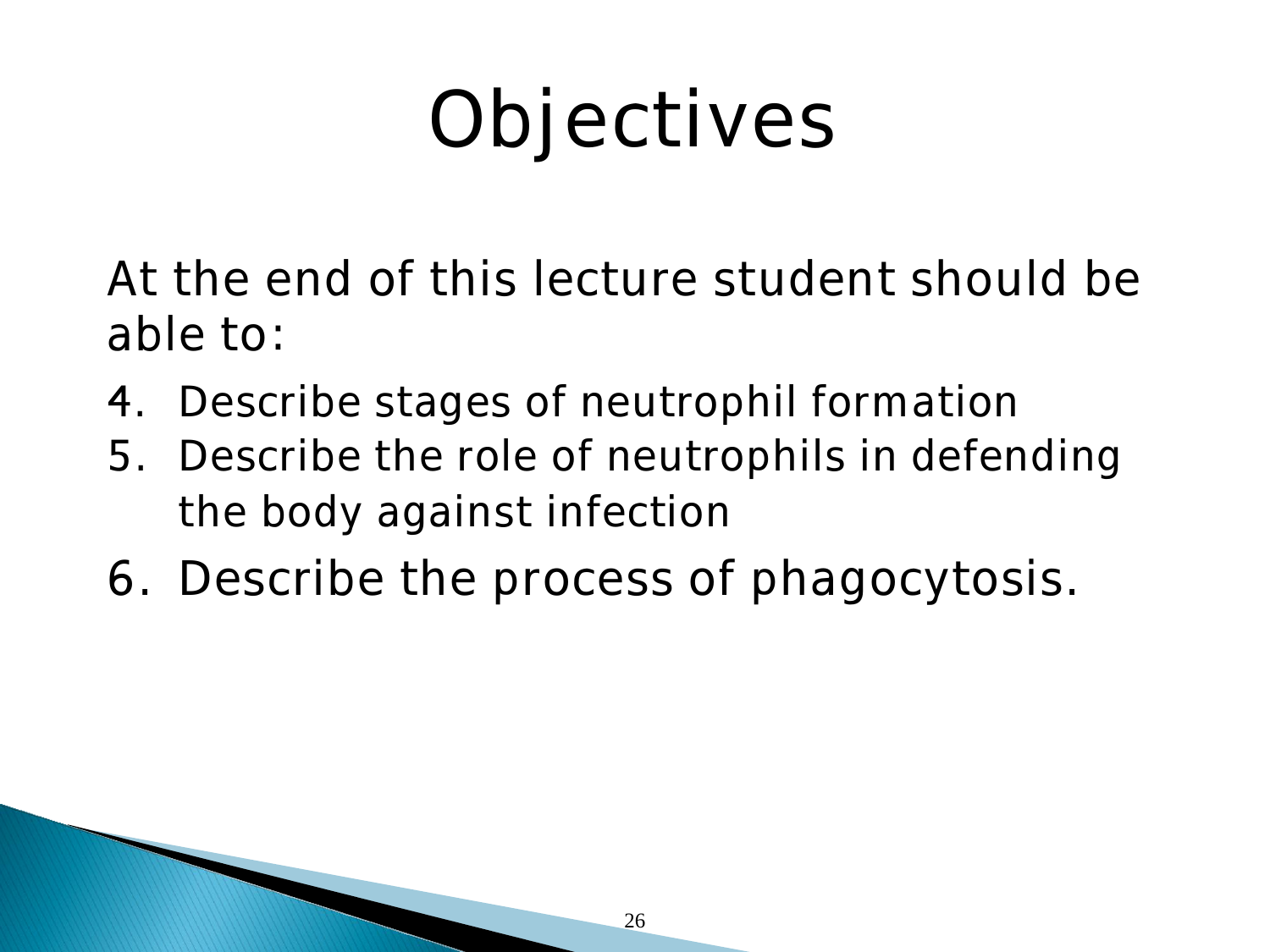

# Objectives
At the end of this lecture student should be
able to:
Describe stages of neutrophil formation
Describe the role of neutrophils in defending
the body against infection
Describe the process of phagocytosis.
26